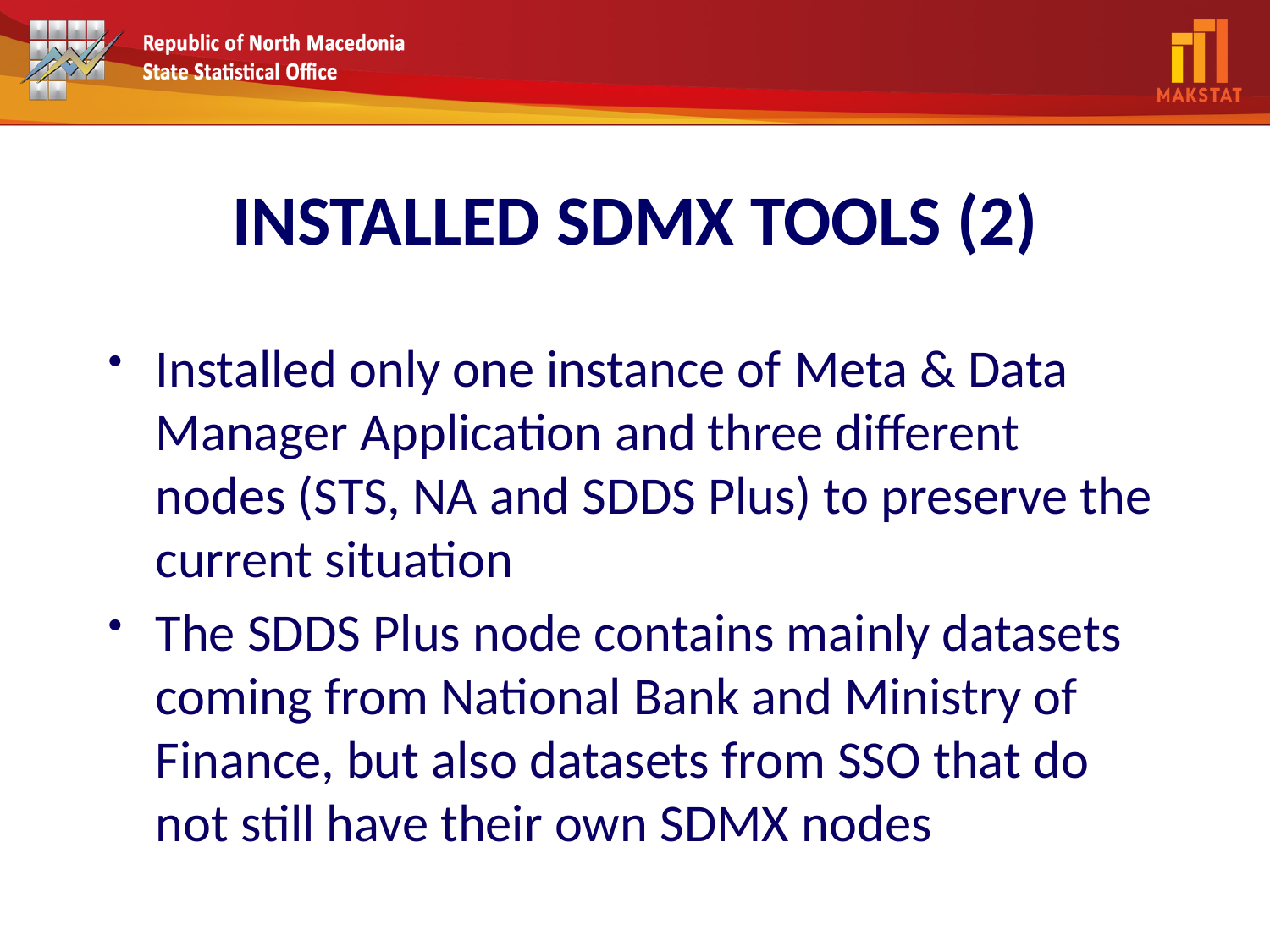

# INSTALLED SDMX TOOLS (2)
Installed only one instance of Meta & Data Manager Application and three different nodes (STS, NA and SDDS Plus) to preserve the current situation
The SDDS Plus node contains mainly datasets coming from National Bank and Ministry of Finance, but also datasets from SSO that do not still have their own SDMX nodes